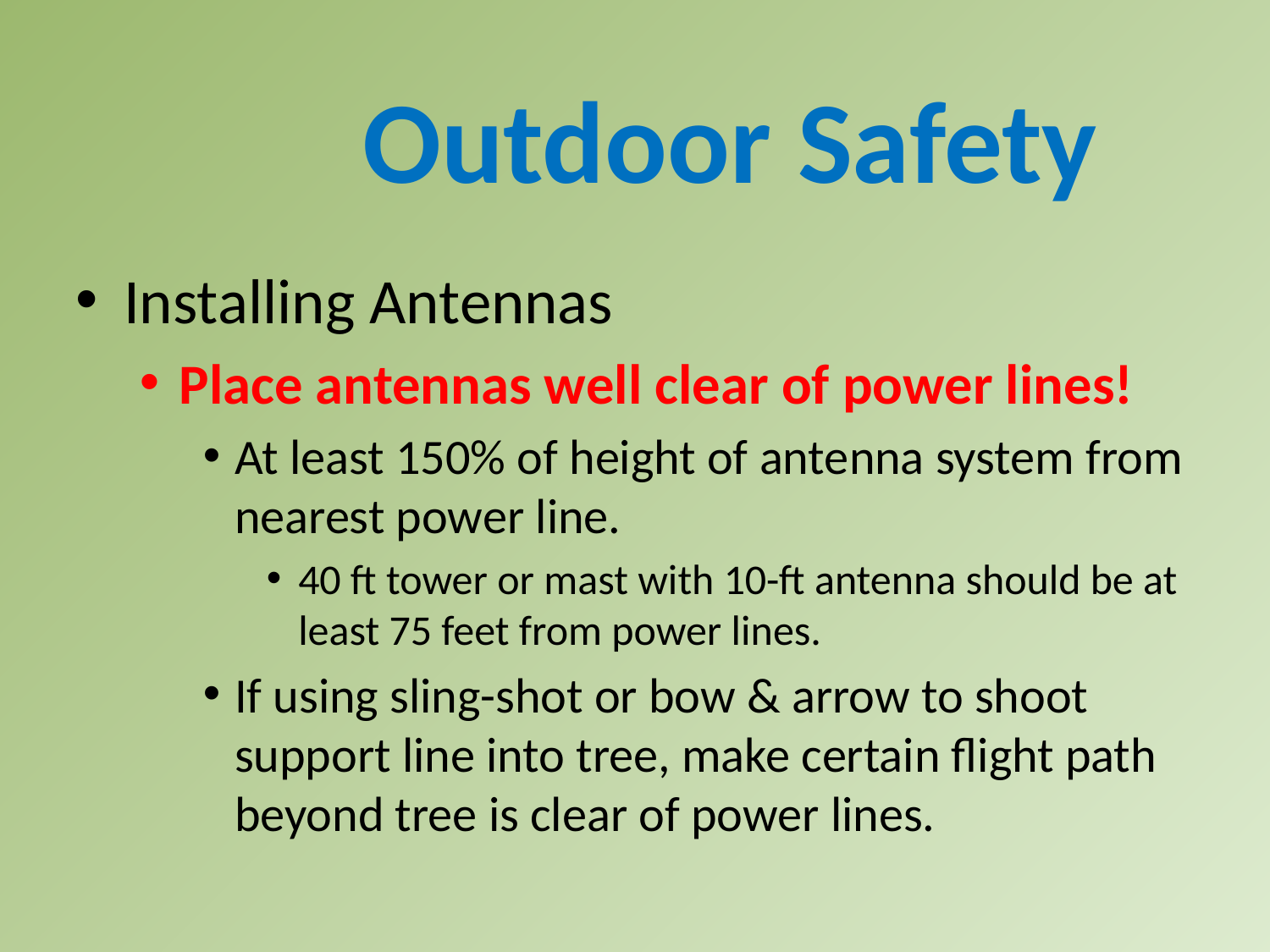

Outdoor Safety
Installing Antennas
Place antennas well clear of power lines!
At least 150% of height of antenna system from nearest power line.
40 ft tower or mast with 10-ft antenna should be at least 75 feet from power lines.
If using sling-shot or bow & arrow to shoot support line into tree, make certain flight path beyond tree is clear of power lines.